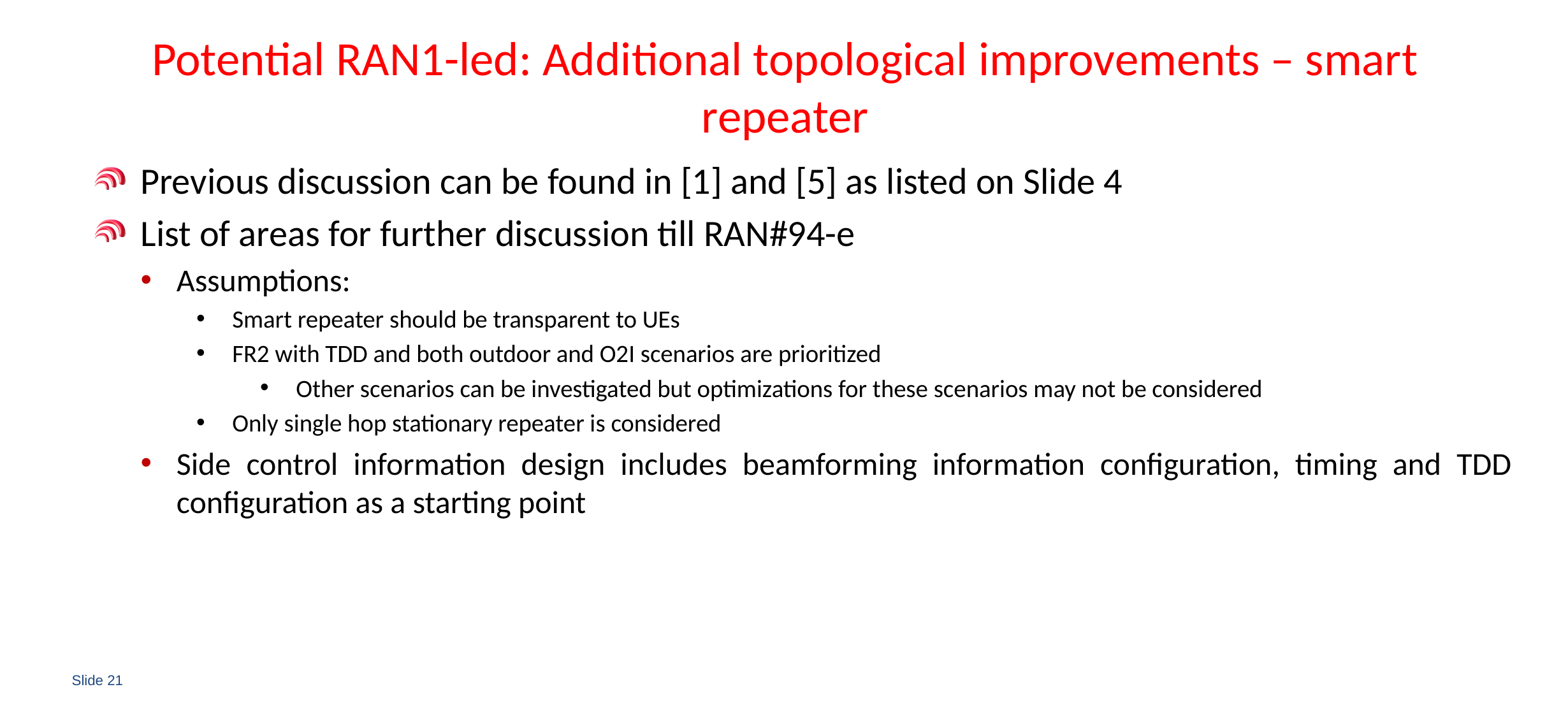

# Potential RAN1-led: Additional topological improvements – smart repeater
Previous discussion can be found in [1] and [5] as listed on Slide 4
List of areas for further discussion till RAN#94-e
Assumptions:
Smart repeater should be transparent to UEs
FR2 with TDD and both outdoor and O2I scenarios are prioritized
Other scenarios can be investigated but optimizations for these scenarios may not be considered
Only single hop stationary repeater is considered
Side control information design includes beamforming information configuration, timing and TDD configuration as a starting point